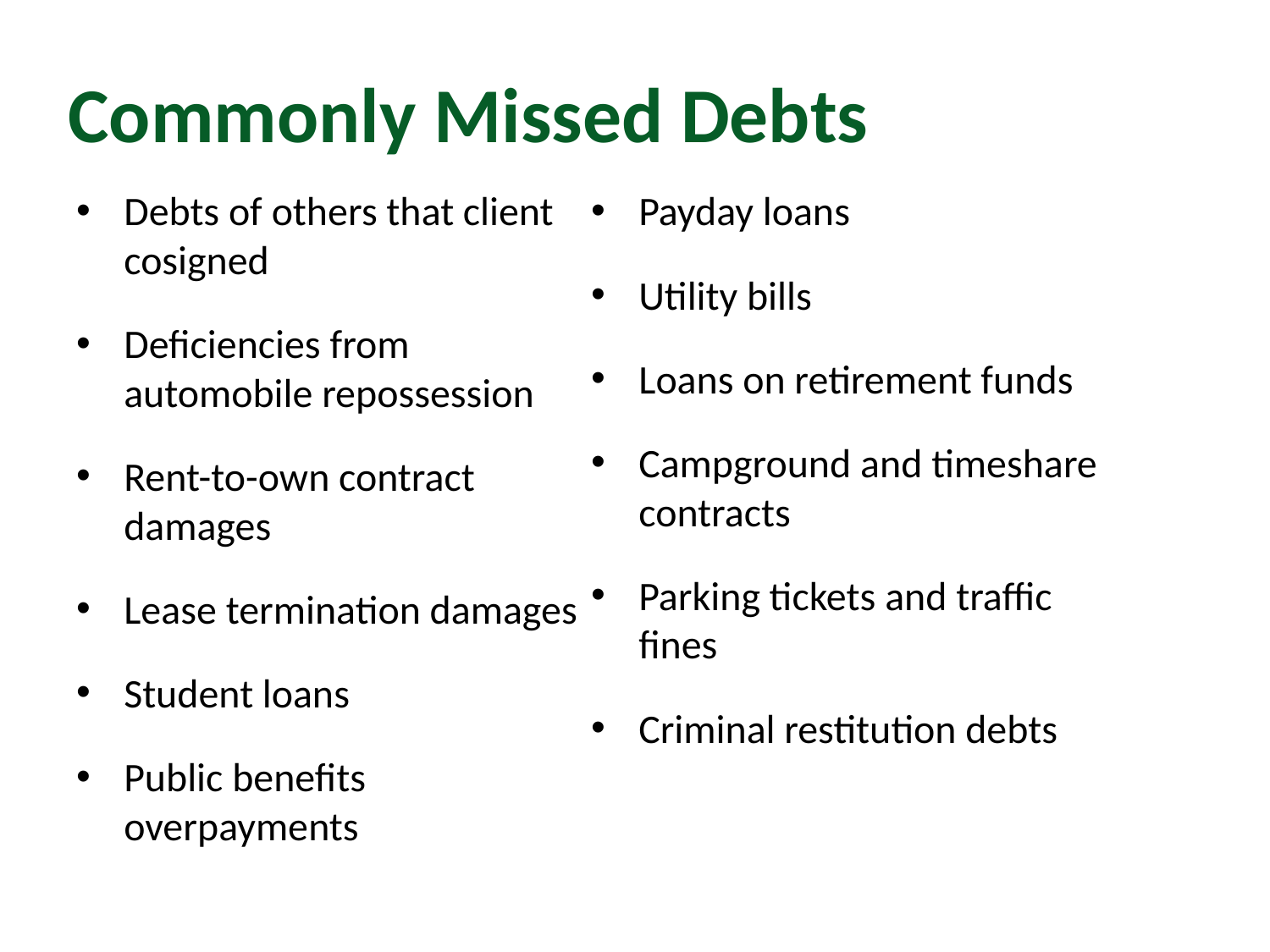

# Commonly Missed Debts
Debts of others that client cosigned
Deficiencies from automobile repossession
Rent-to-own contract damages
Lease termination damages
Student loans
Public benefits overpayments
Payday loans
Utility bills
Loans on retirement funds
Campground and timeshare contracts
Parking tickets and traffic fines
Criminal restitution debts